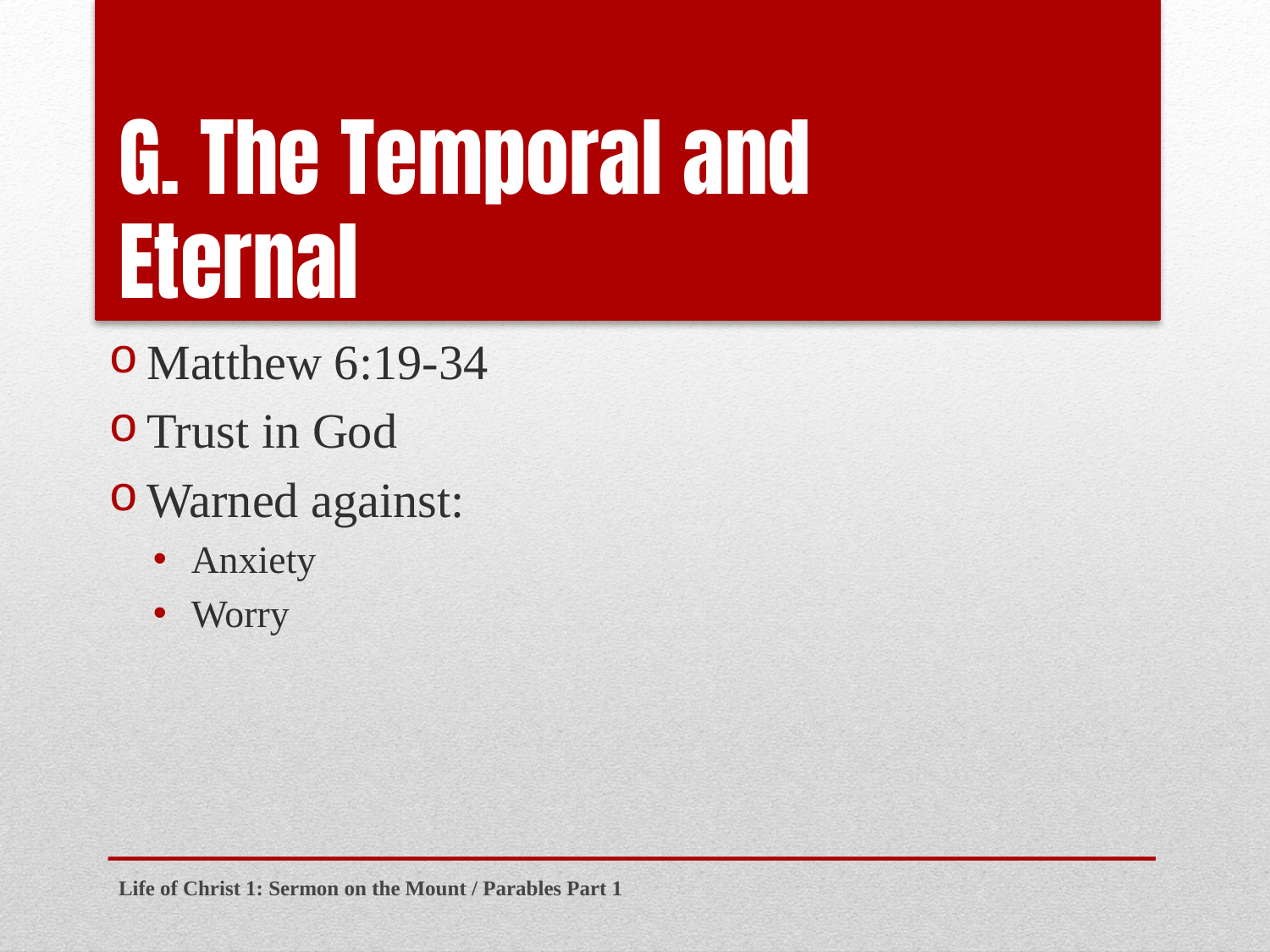

# G. The Temporal and Eternal
Matthew 6:19-34
Trust in God
Warned against:
Anxiety
Worry
Life of Christ 1: Sermon on the Mount / Parables Part 1